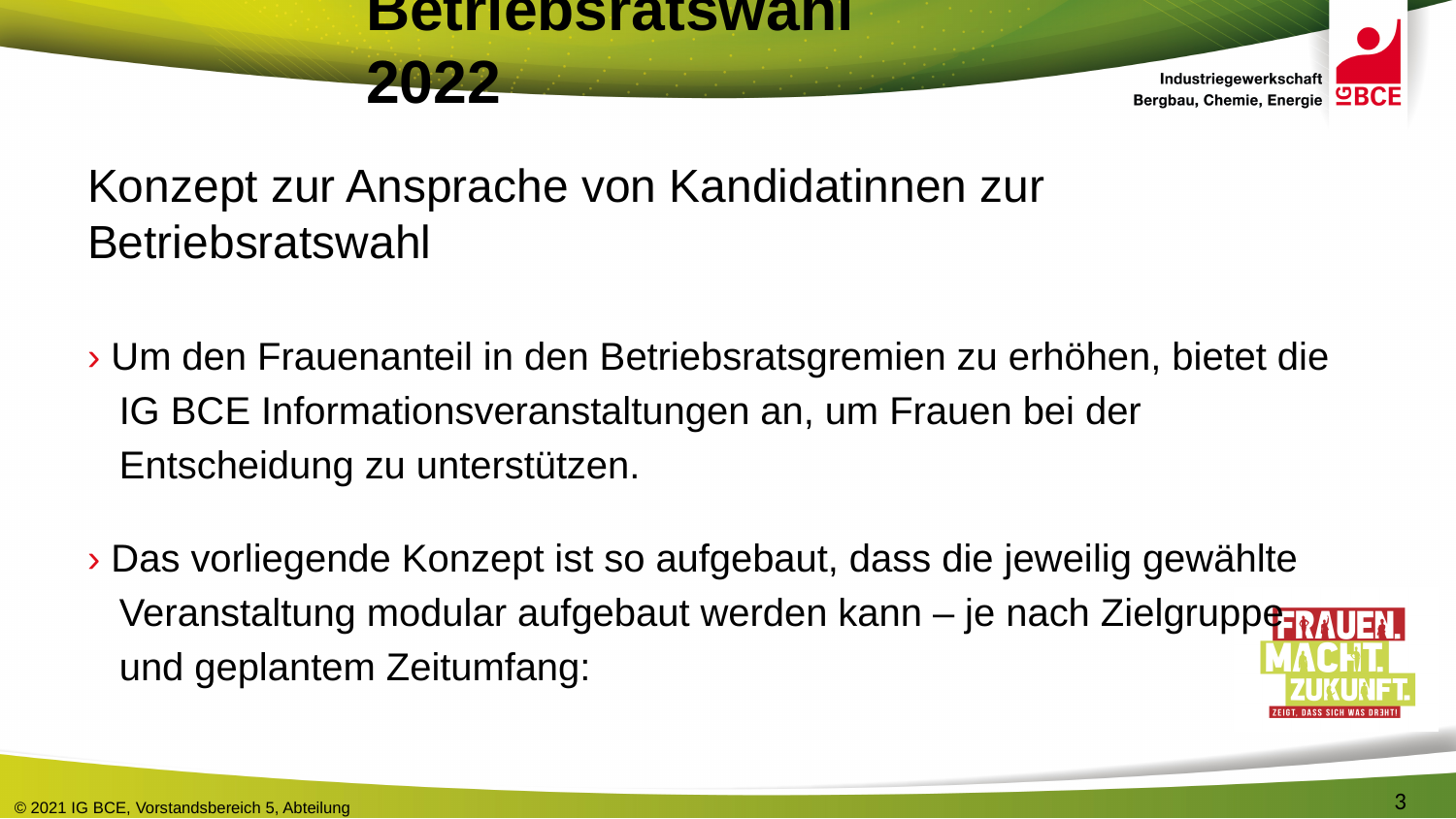

# Betriebsratswahl 2022
Konzept zur Ansprache von Kandidatinnen zur Betriebsratswahl
› Um den Frauenanteil in den Betriebsratsgremien zu erhöhen, bietet die
   IG BCE Informationsveranstaltungen an, um Frauen bei der
   Entscheidung zu unterstützen.
› Das vorliegende Konzept ist so aufgebaut, dass die jeweilig gewählte
   Veranstaltung modular aufgebaut werden kann – je nach Zielgruppe
   und geplantem Zeitumfang:
3